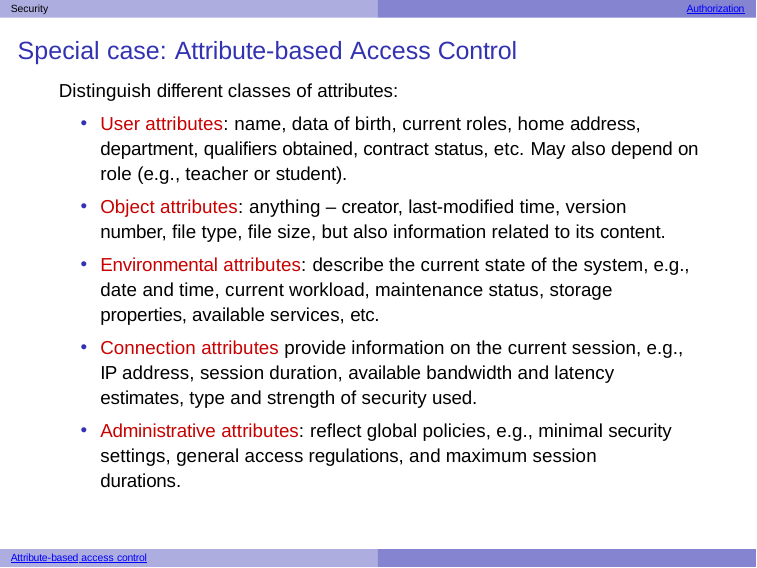

Security	Authorization
# Special case: Attribute-based Access Control
Distinguish different classes of attributes:
User attributes: name, data of birth, current roles, home address, department, qualifiers obtained, contract status, etc. May also depend on role (e.g., teacher or student).
Object attributes: anything – creator, last-modified time, version number, file type, file size, but also information related to its content.
Environmental attributes: describe the current state of the system, e.g., date and time, current workload, maintenance status, storage properties, available services, etc.
Connection attributes provide information on the current session, e.g., IP address, session duration, available bandwidth and latency estimates, type and strength of security used.
Administrative attributes: reflect global policies, e.g., minimal security settings, general access regulations, and maximum session durations.

Attribute-based access control